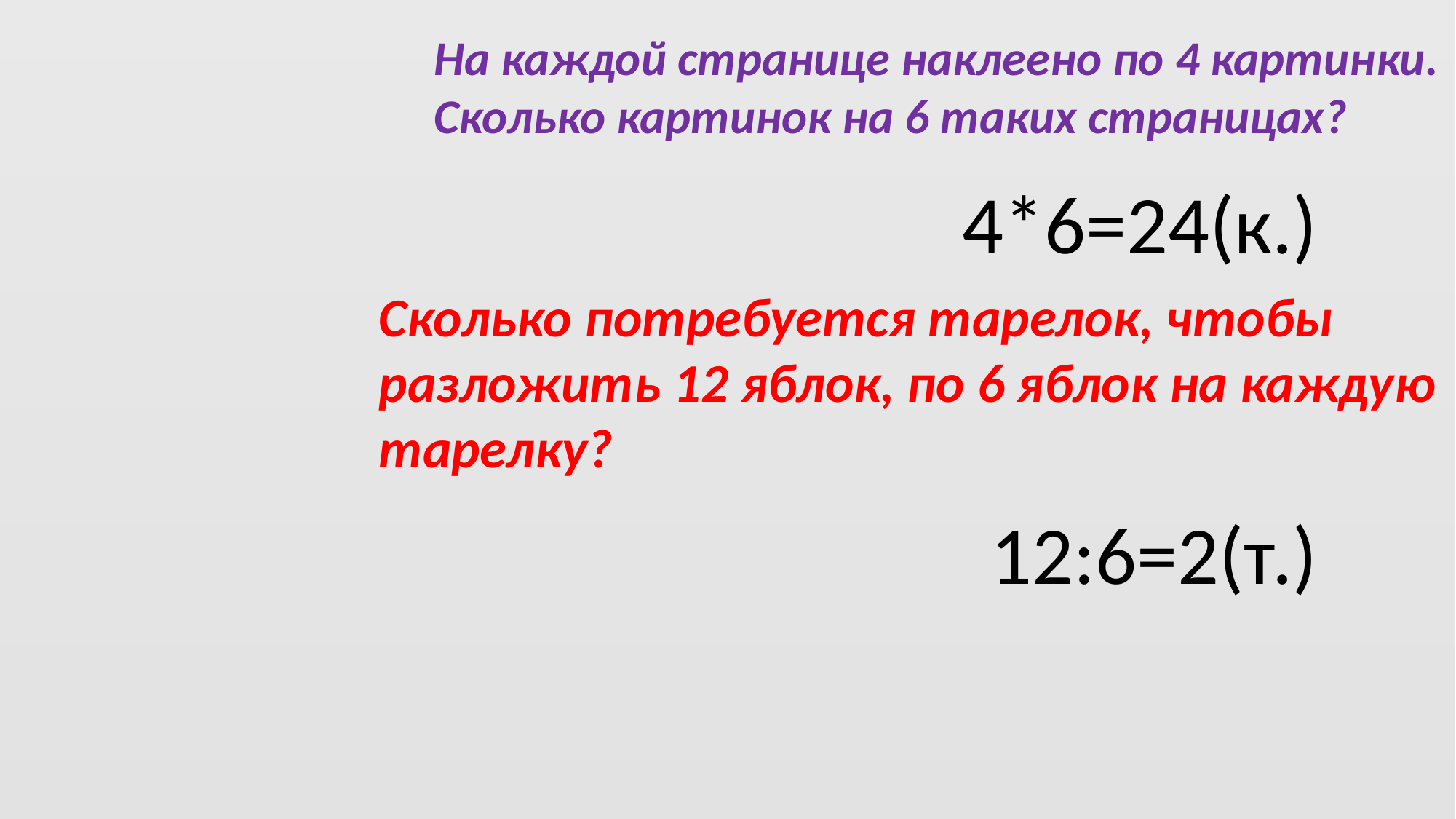

На каждой странице наклеено по 4 картинки.
Сколько картинок на 6 таких страницах?

4*6=24(к.)
Сколько потребуется тарелок, чтобы разложить 12 яблок, по 6 яблок на каждую тарелку?

12:6=2(т.)